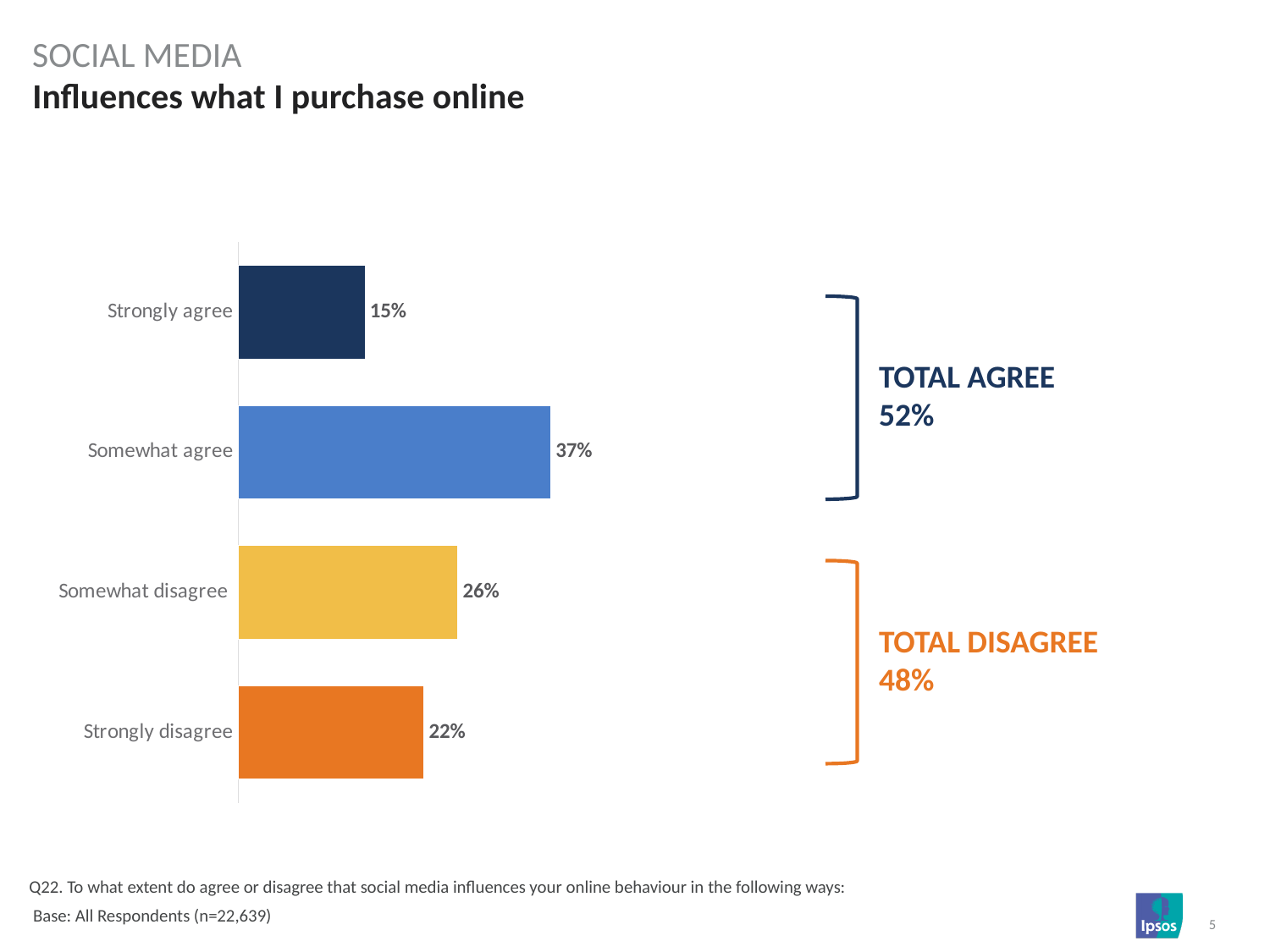

SOCIAL MEDIA
# Influences what I purchase online

### Chart

| Category | Column1 |
|---|---|
| Strongly agree | 0.15 |
| Somewhat agree | 0.37 |
| Somewhat disagree  | 0.26 |
| Strongly disagree | 0.22 |
TOTAL AGREE
52%

TOTAL DISAGREE
48%
Q22. To what extent do agree or disagree that social media influences your online behaviour in the following ways:
 Base: All Respondents (n=22,639)